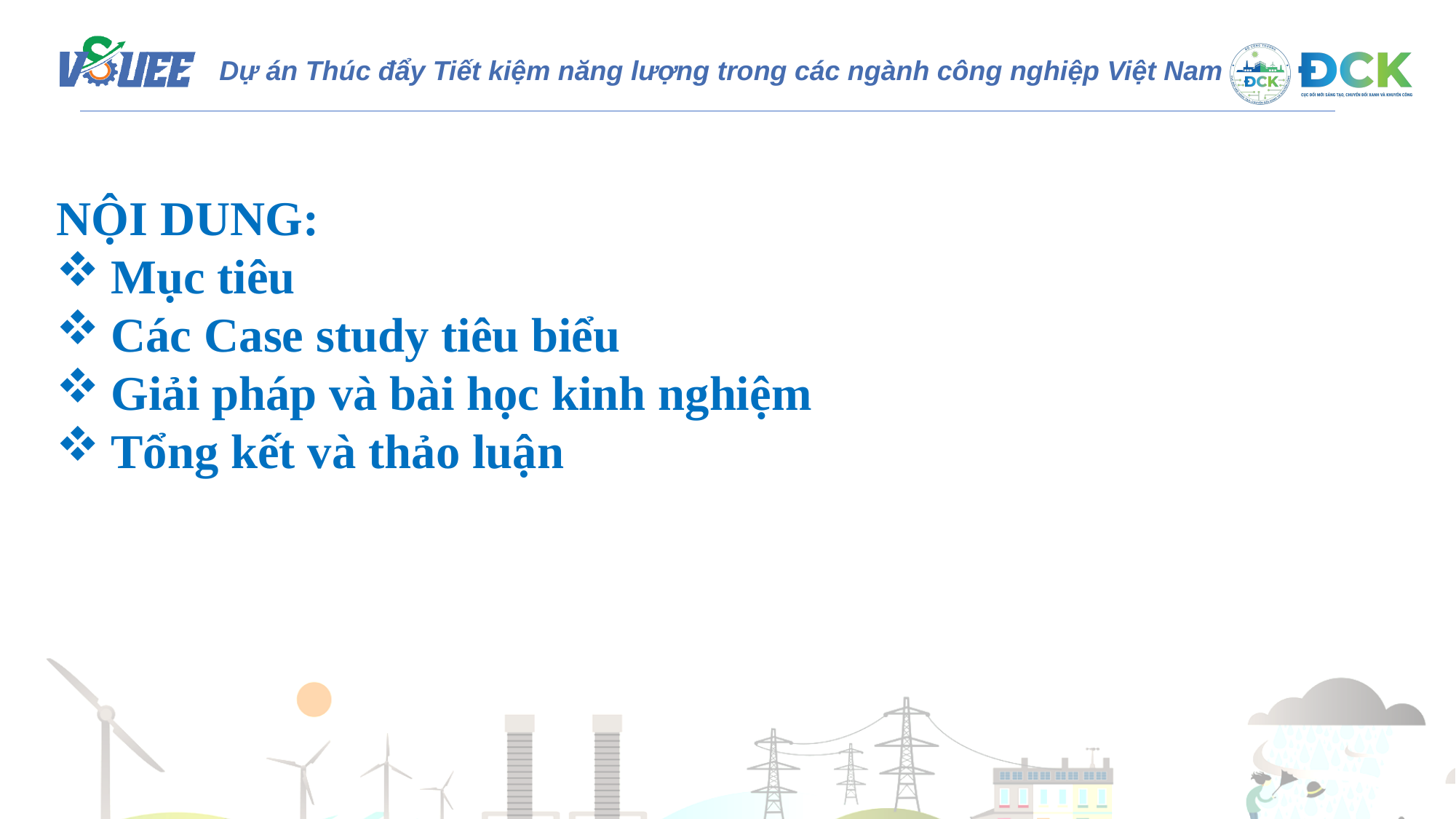

NỘI DUNG:
Mục tiêu
Các Case study tiêu biểu
Giải pháp và bài học kinh nghiệm
Tổng kết và thảo luận